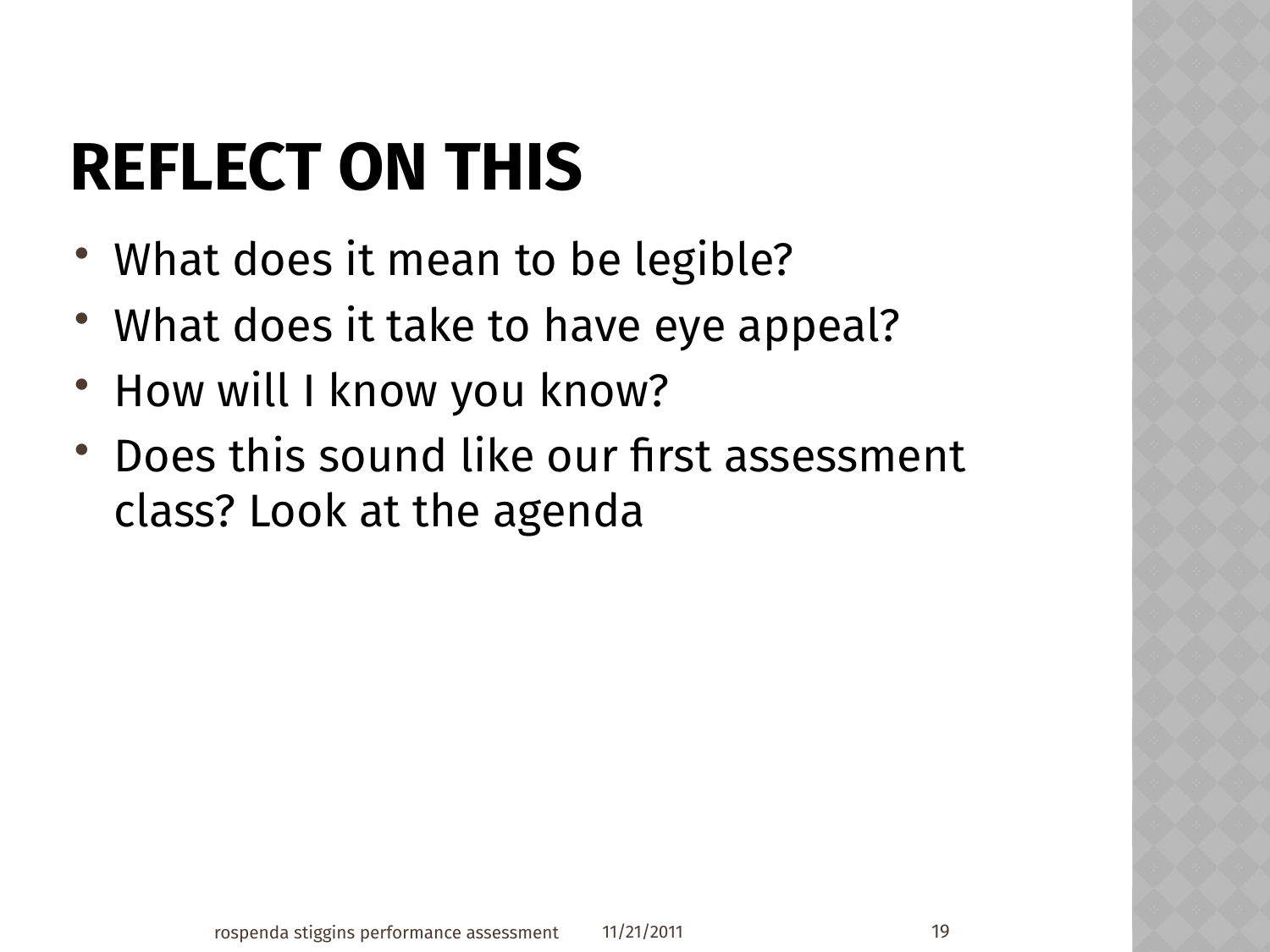

# Reflect on this
What does it mean to be legible?
What does it take to have eye appeal?
How will I know you know?
Does this sound like our first assessment class? Look at the agenda
19
rospenda stiggins performance assessment
11/21/2011